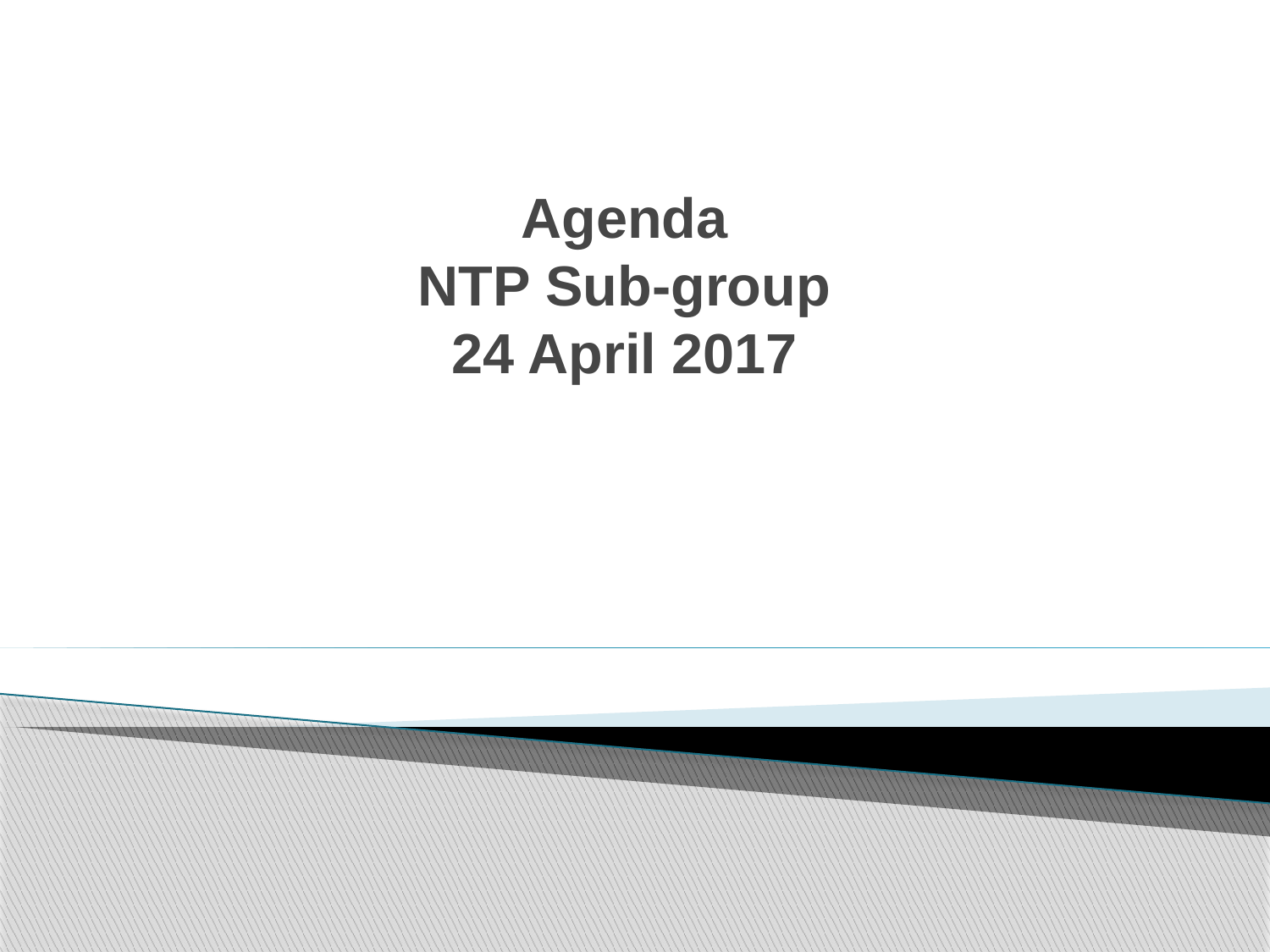

# Agenda NTP Sub-group 24 April 2017